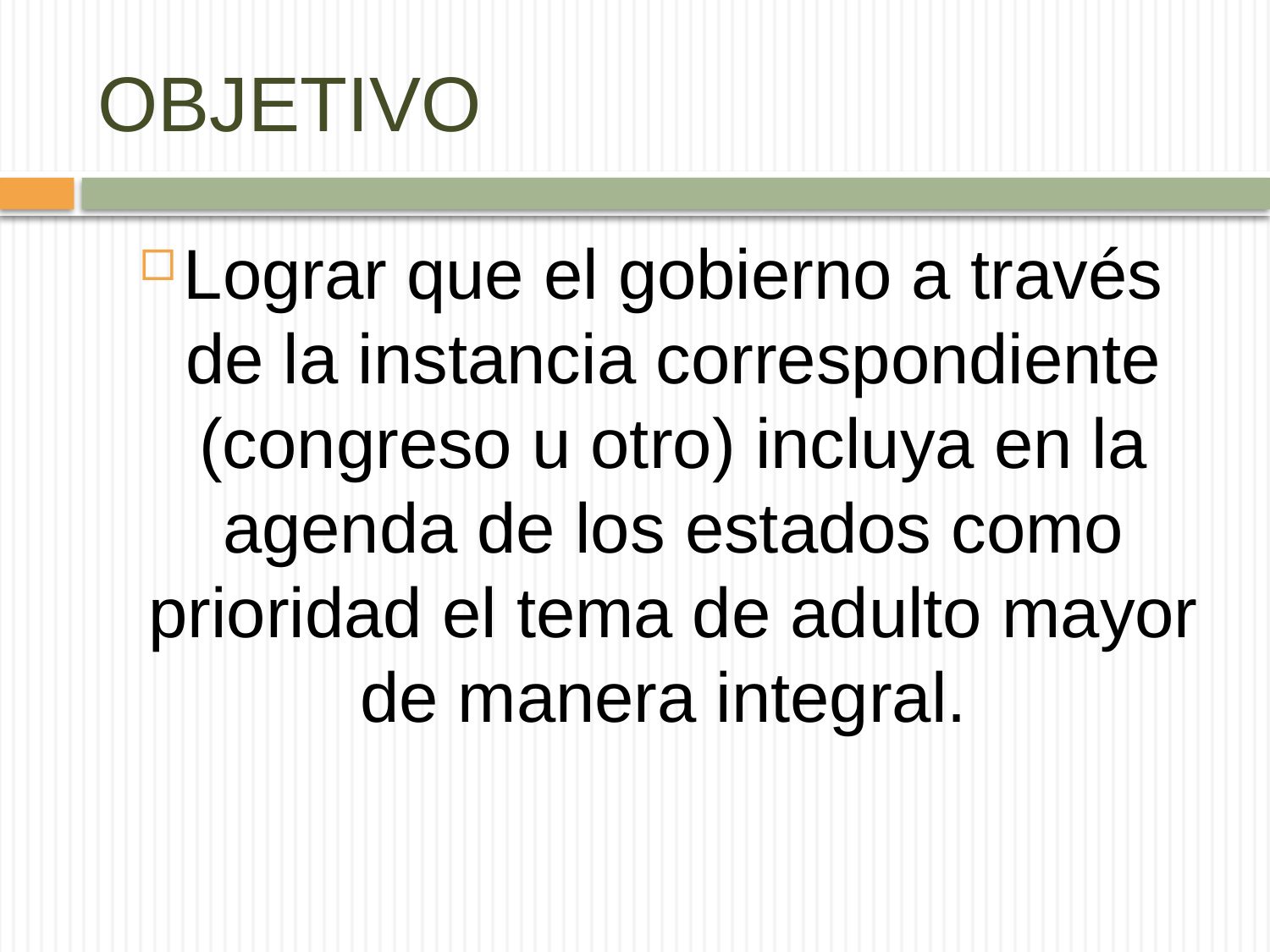

# OBJETIVO
Lograr que el gobierno a través de la instancia correspondiente (congreso u otro) incluya en la agenda de los estados como prioridad el tema de adulto mayor de manera integral.